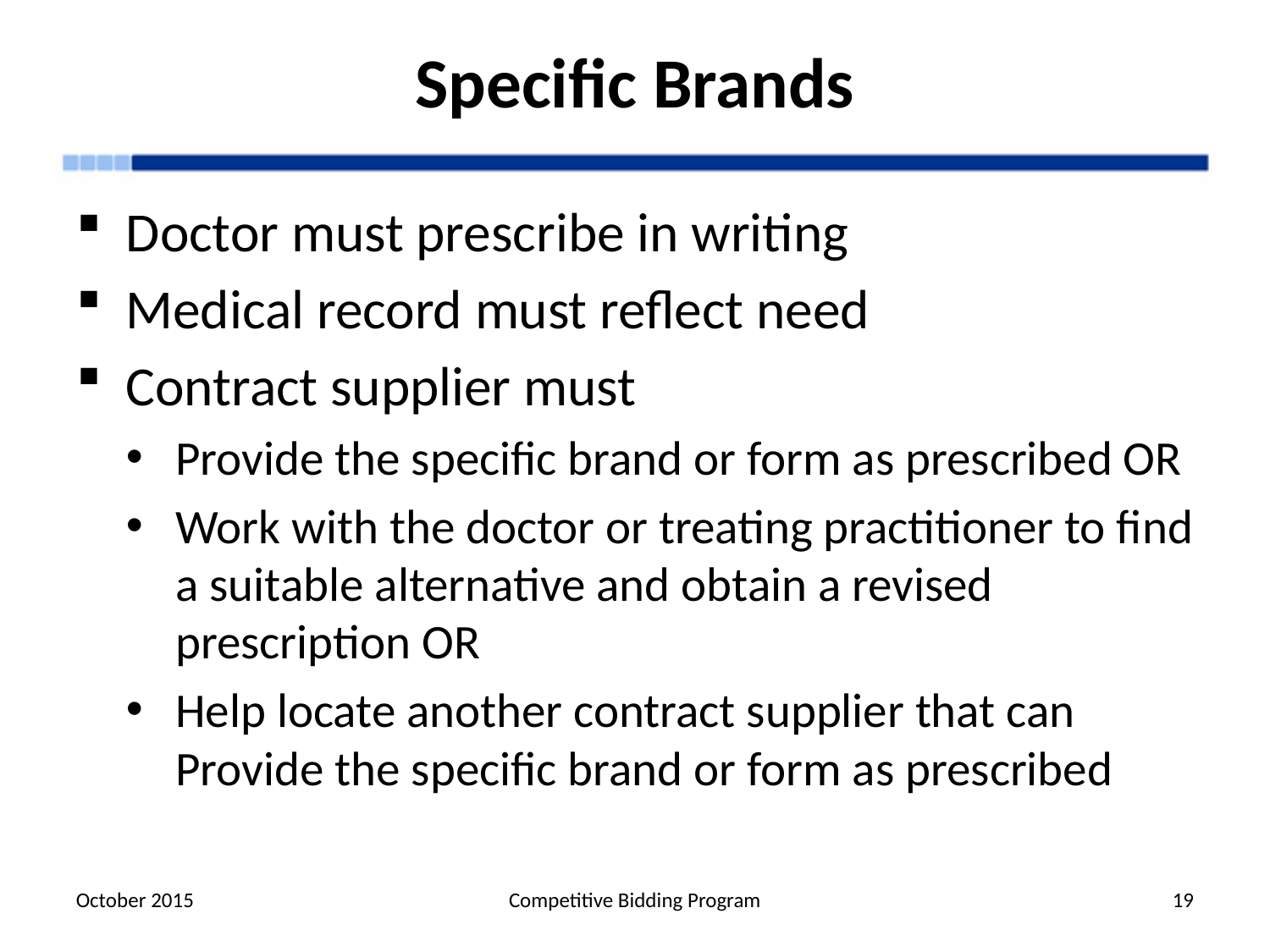

# Specific Brands
Doctor must prescribe in writing
Medical record must reflect need
Contract supplier must
Provide the specific brand or form as prescribed OR
Work with the doctor or treating practitioner to find a suitable alternative and obtain a revised prescription OR
Help locate another contract supplier that can Provide the specific brand or form as prescribed
October 2015
Competitive Bidding Program
19